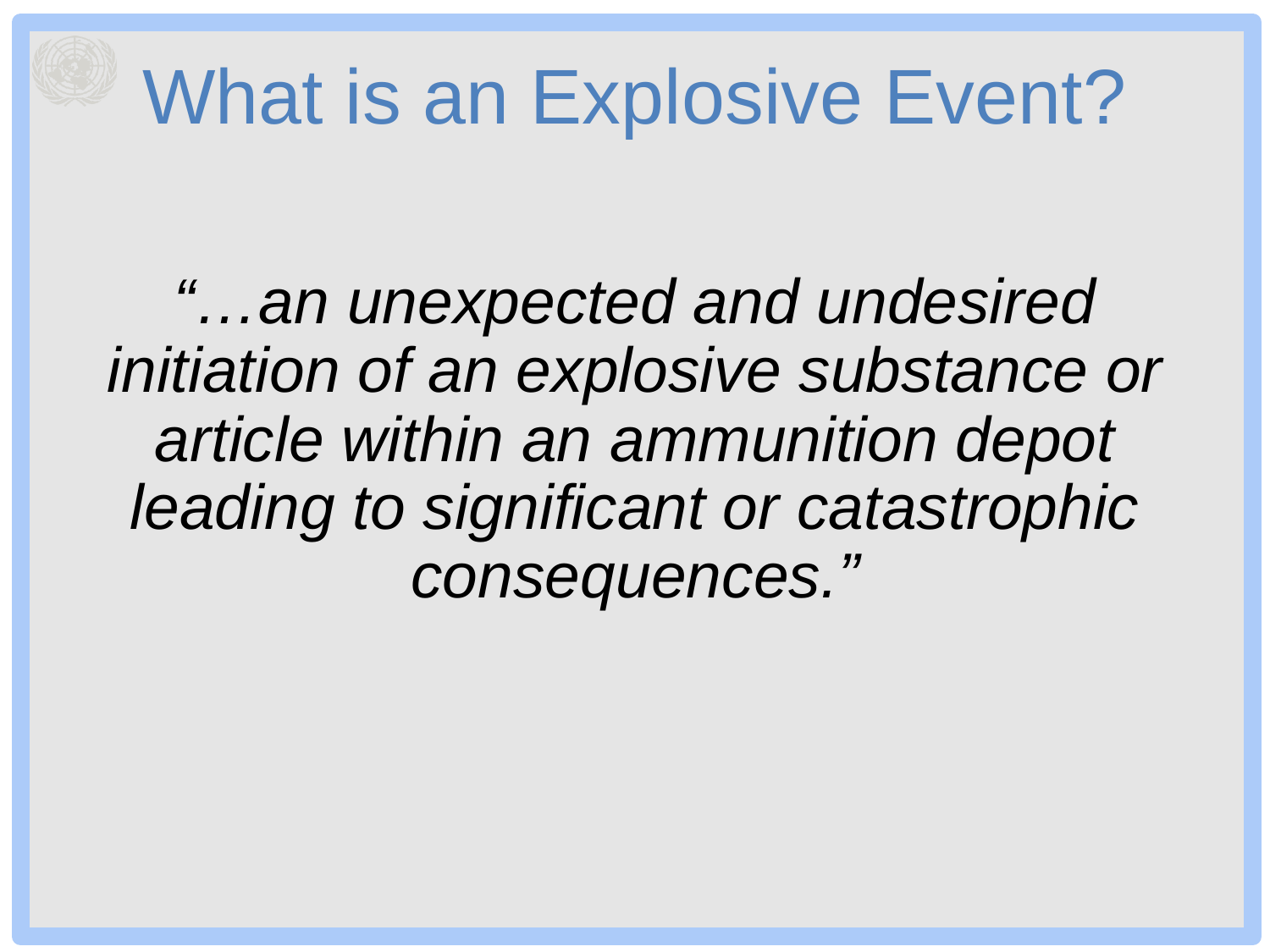

# What is an Explosive Event?
“…an unexpected and undesired initiation of an explosive substance or article within an ammunition depot leading to significant or catastrophic consequences.”